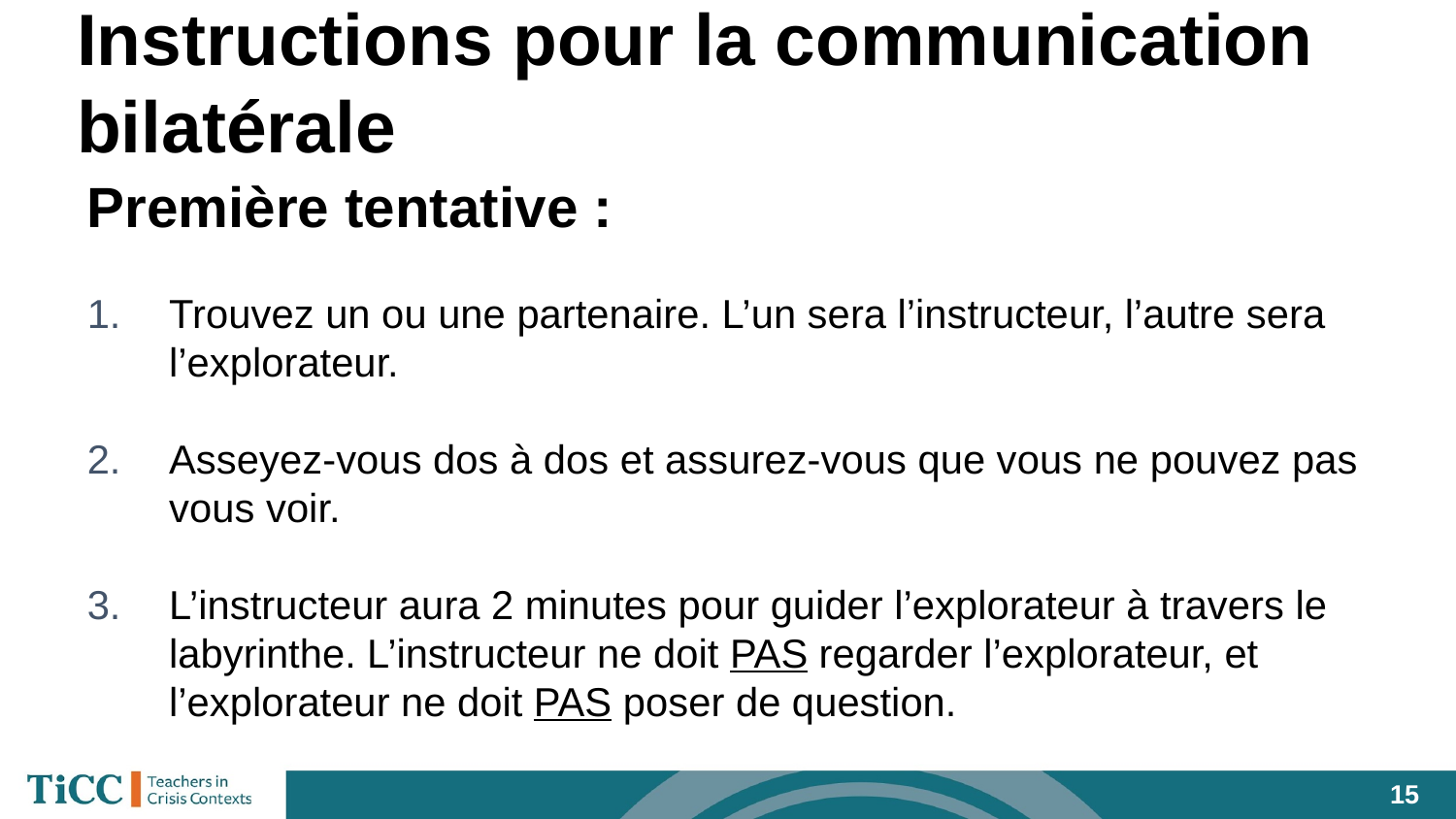

# Instructions pour la communication bilatérale
Première tentative :

Trouvez un ou une partenaire. L’un sera l’instructeur, l’autre sera l’explorateur.

Asseyez-vous dos à dos et assurez-vous que vous ne pouvez pas vous voir.

L’instructeur aura 2 minutes pour guider l’explorateur à travers le labyrinthe. L’instructeur ne doit PAS regarder l’explorateur, et l’explorateur ne doit PAS poser de question.

15